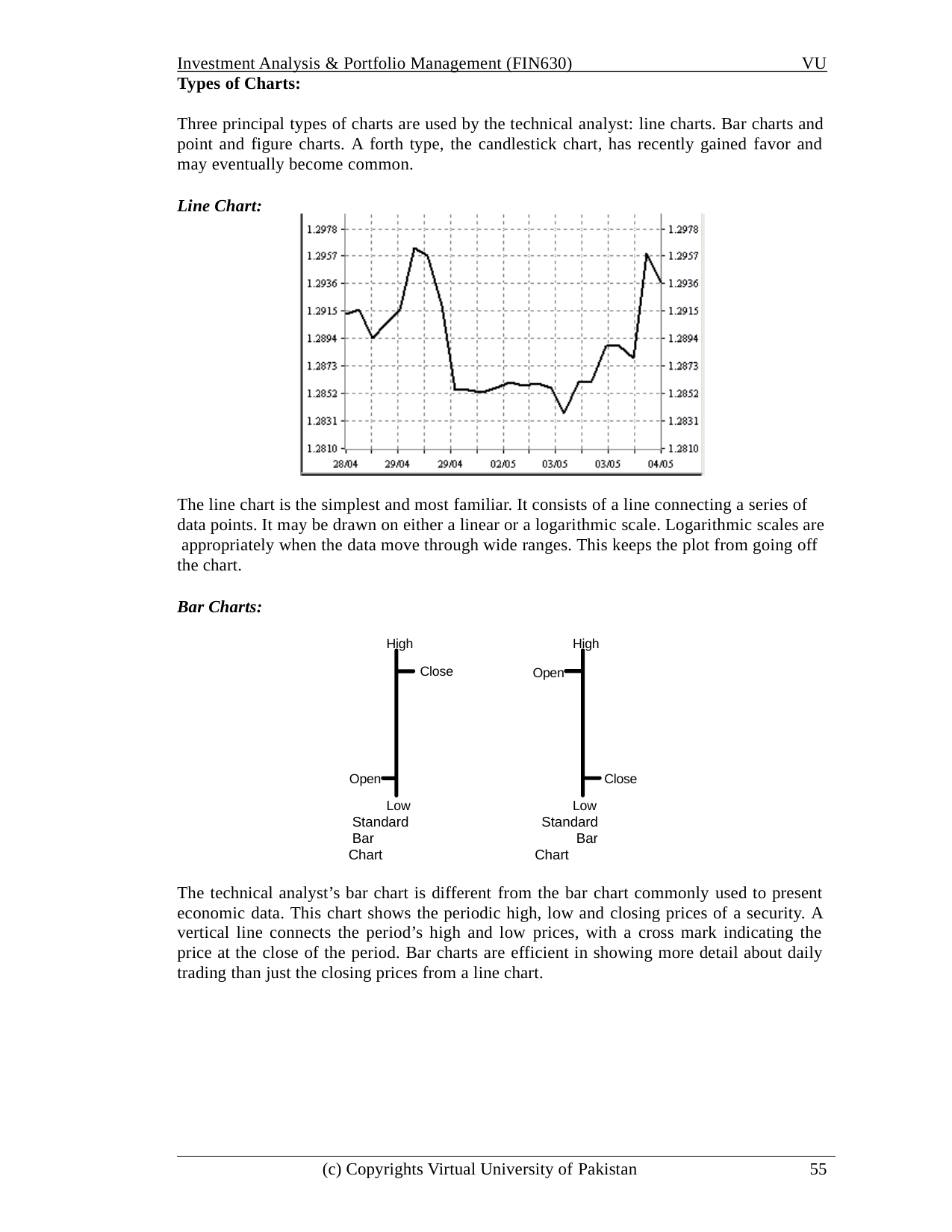

Investment Analysis & Portfolio Management (FIN630)
VU
Types of Charts:

Three principal types of charts are used by the technical analyst: line charts. Bar charts and  point and figure charts. A forth type, the candlestick chart, has recently gained favor and  may eventually become common.

Line Chart:

The line chart is the simplest and most familiar. It consists of a line connecting a series of  data points. It may be drawn on either a linear or a logarithmic scale. Logarithmic scales are  appropriately when the data move through wide ranges. This keeps the plot from going off  the chart.

Bar Charts:
High
High

Close
Open
Open
Close
Low  Standard  Bar Chart
Low  Standard  Bar Chart
The technical analyst’s bar chart is different from the bar chart commonly used to present  economic data. This chart shows the periodic high, low and closing prices of a security. A  vertical line connects the period’s high and low prices, with a cross mark indicating the  price at the close of the period. Bar charts are efficient in showing more detail about daily  trading than just the closing prices from a line chart.
(c) Copyrights Virtual University of Pakistan
55